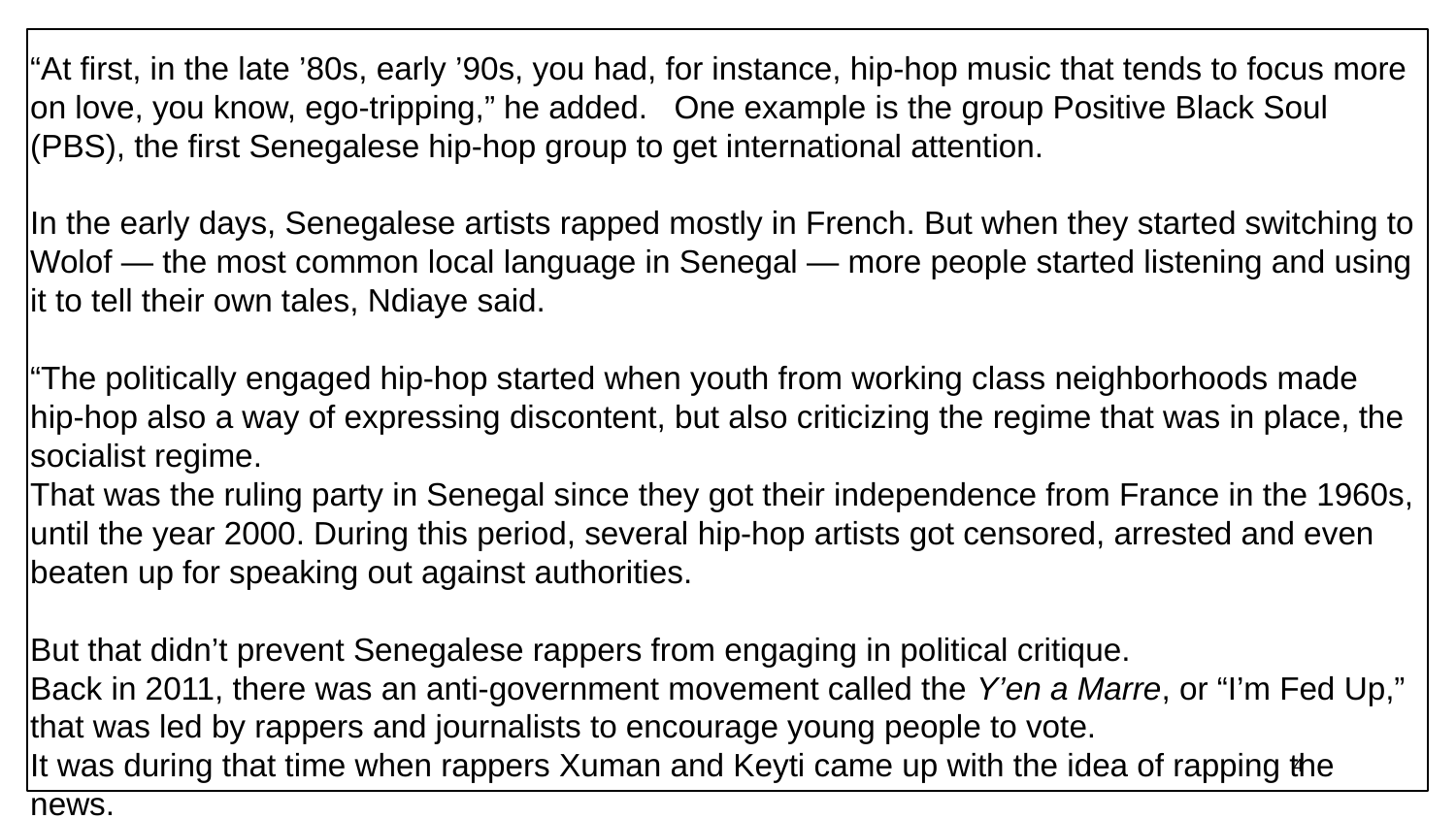

“At first, in the late ’80s, early ’90s, you had, for instance, hip-hop music that tends to focus more on love, you know, ego-tripping,” he added.   One example is the group Positive Black Soul (PBS), the first Senegalese hip-hop group to get international attention.

In the early days, Senegalese artists rapped mostly in French. But when they started switching to Wolof — the most common local language in Senegal — more people started listening and using it to tell their own tales, Ndiaye said.

“The politically engaged hip-hop started when youth from working class neighborhoods made hip-hop also a way of expressing discontent, but also criticizing the regime that was in place, the socialist regime.
That was the ruling party in Senegal since they got their independence from France in the 1960s, until the year 2000. During this period, several hip-hop artists got censored, arrested and even beaten up for speaking out against authorities.

But that didn’t prevent Senegalese rappers from engaging in political critique.
Back in 2011, there was an anti-government movement called the Y’en a Marre, or “I’m Fed Up,” that was led by rappers and journalists to encourage young people to vote.
It was during that time when rappers Xuman and Keyti came up with the idea of rapping the news.
4